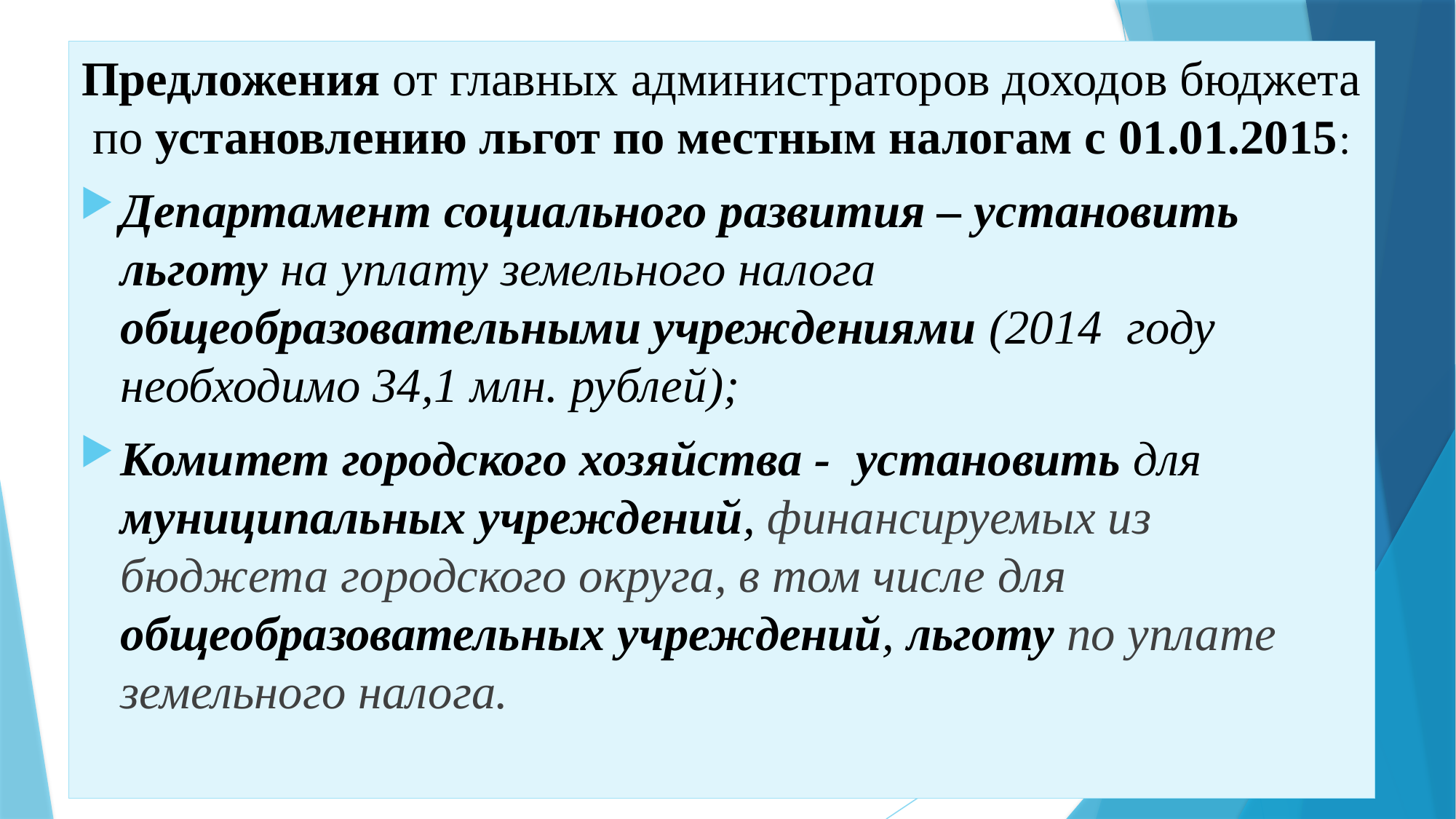

Предложения от главных администраторов доходов бюджета
по установлению льгот по местным налогам с 01.01.2015:
Департамент социального развития – установить льготу на уплату земельного налога общеобразовательными учреждениями (2014  году  необходимо 34,1 млн. рублей);
Комитет городского хозяйства -  установить для муниципальных учреждений, финансируемых из бюджета городского округа, в том числе для общеобразовательных учреждений, льготу по уплате земельного налога.